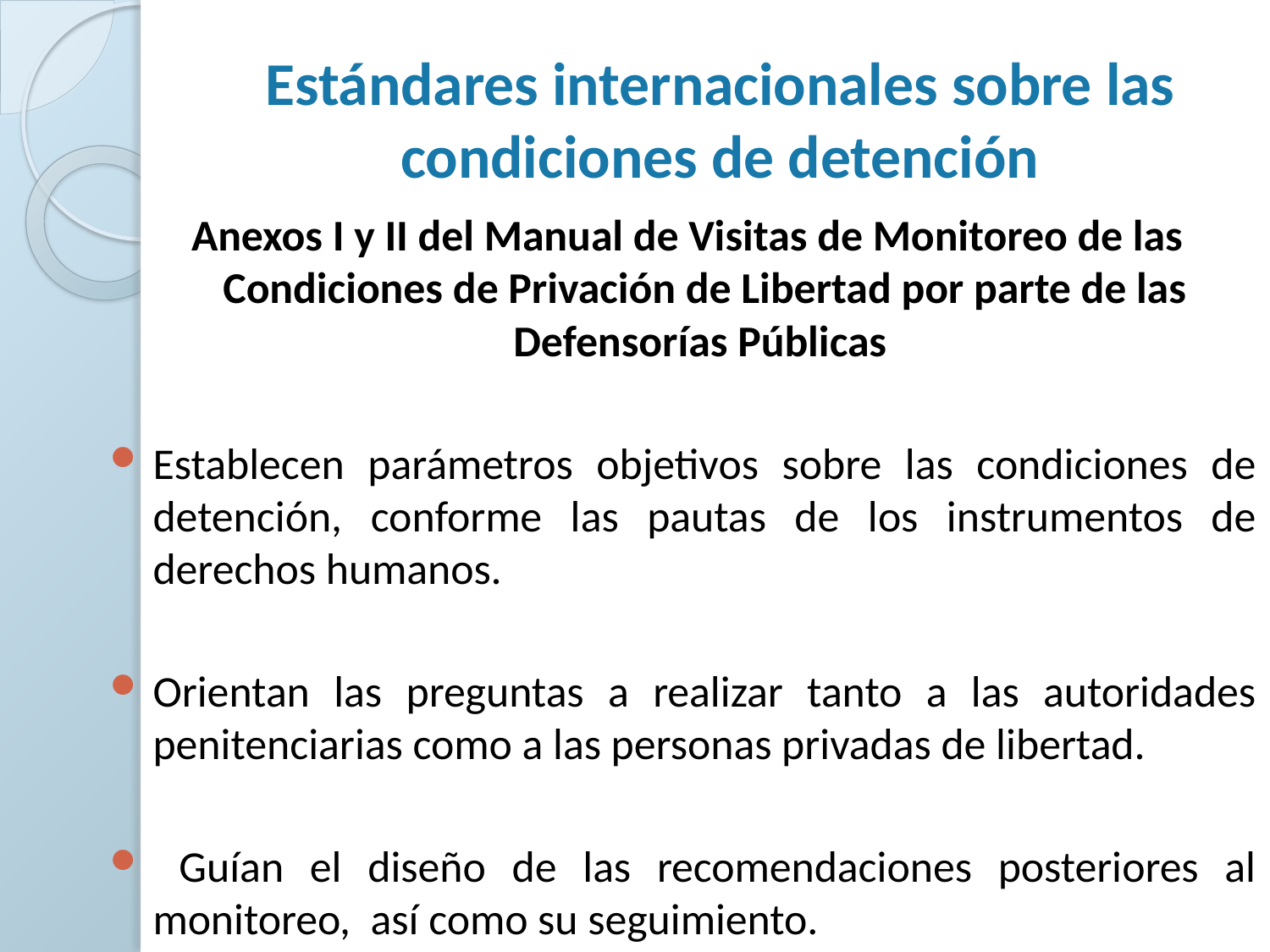

# Estándares internacionales sobre las condiciones de detención
Anexos I y II del Manual de Visitas de Monitoreo de las Condiciones de Privación de Libertad por parte de las Defensorías Públicas

Establecen parámetros objetivos sobre las condiciones de detención, conforme las pautas de los instrumentos de derechos humanos.

Orientan las preguntas a realizar tanto a las autoridades penitenciarias como a las personas privadas de libertad.

 Guían el diseño de las recomendaciones posteriores al monitoreo,  así como su seguimiento.